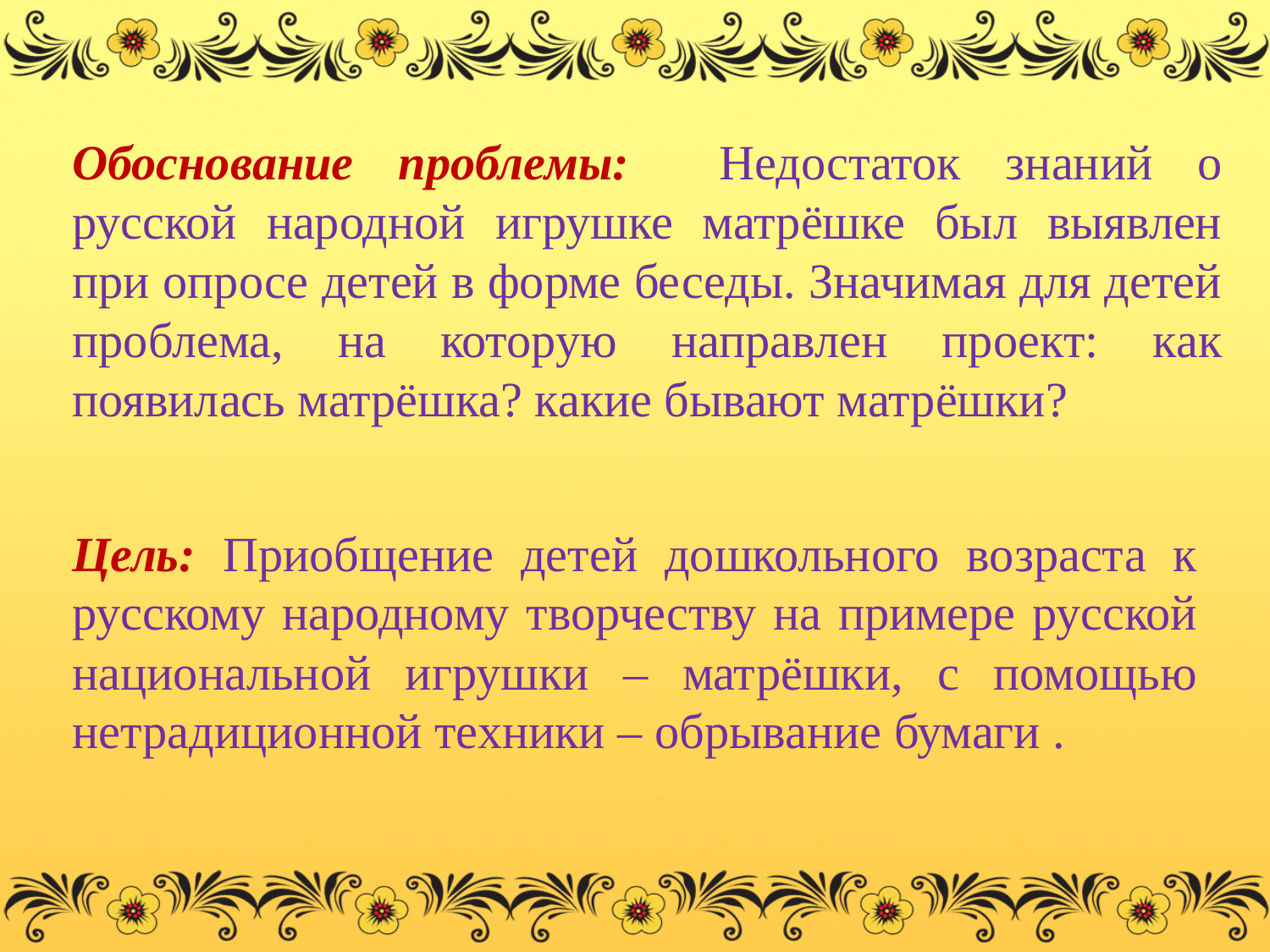

Обоснование проблемы:  Недостаток знаний о русской народной игрушке матрёшке был выявлен при опросе детей в форме беседы. Значимая для детей проблема, на которую направлен проект: как появилась матрёшка? какие бывают матрёшки?
Цель: Приобщение детей дошкольного возраста к русскому народному творчеству на примере русской национальной игрушки – матрёшки, с помощью нетрадиционной техники – обрывание бумаги .